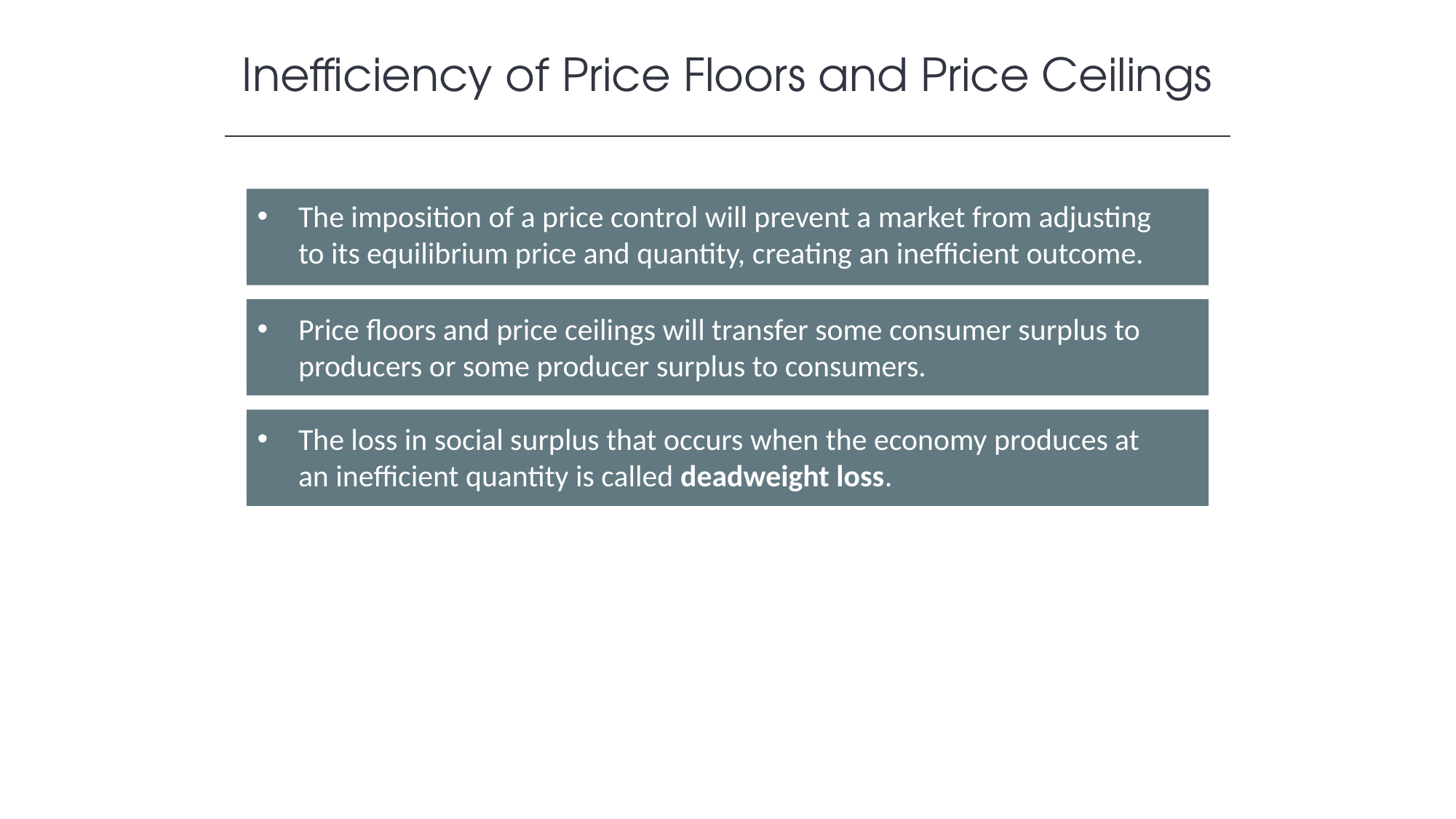

Inefficiency of Price Floors and Price Ceilings

The imposition of a price control will prevent a market from adjusting to its equilibrium price and quantity, creating an inefficient outcome.

Price floors and price ceilings will transfer some consumer surplus to producers or some producer surplus to consumers.

The loss in social surplus that occurs when the economy produces at an inefficient quantity is called deadweight loss.